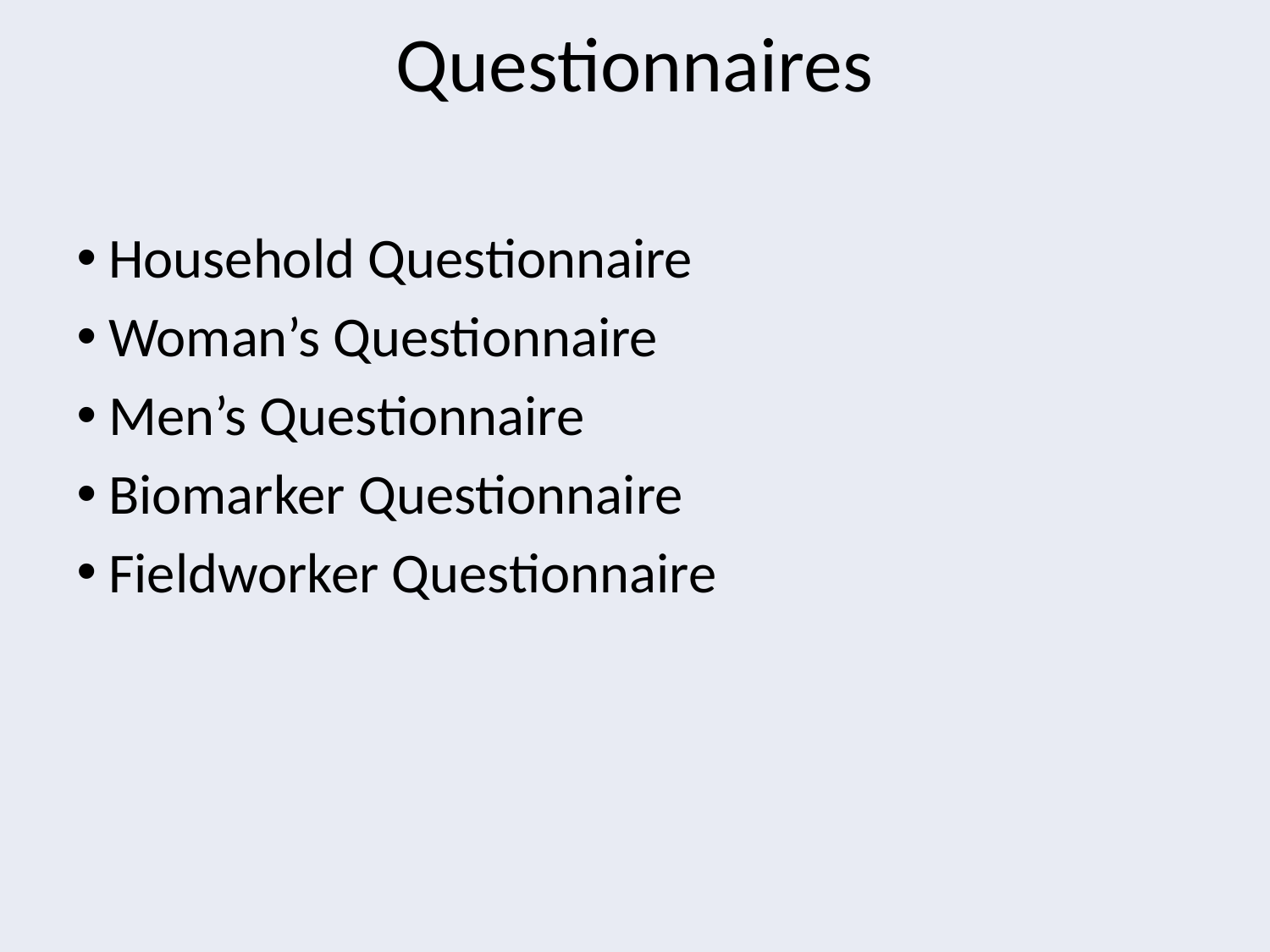

# Questionnaires
Household Questionnaire
Woman’s Questionnaire
Men’s Questionnaire
Biomarker Questionnaire
Fieldworker Questionnaire